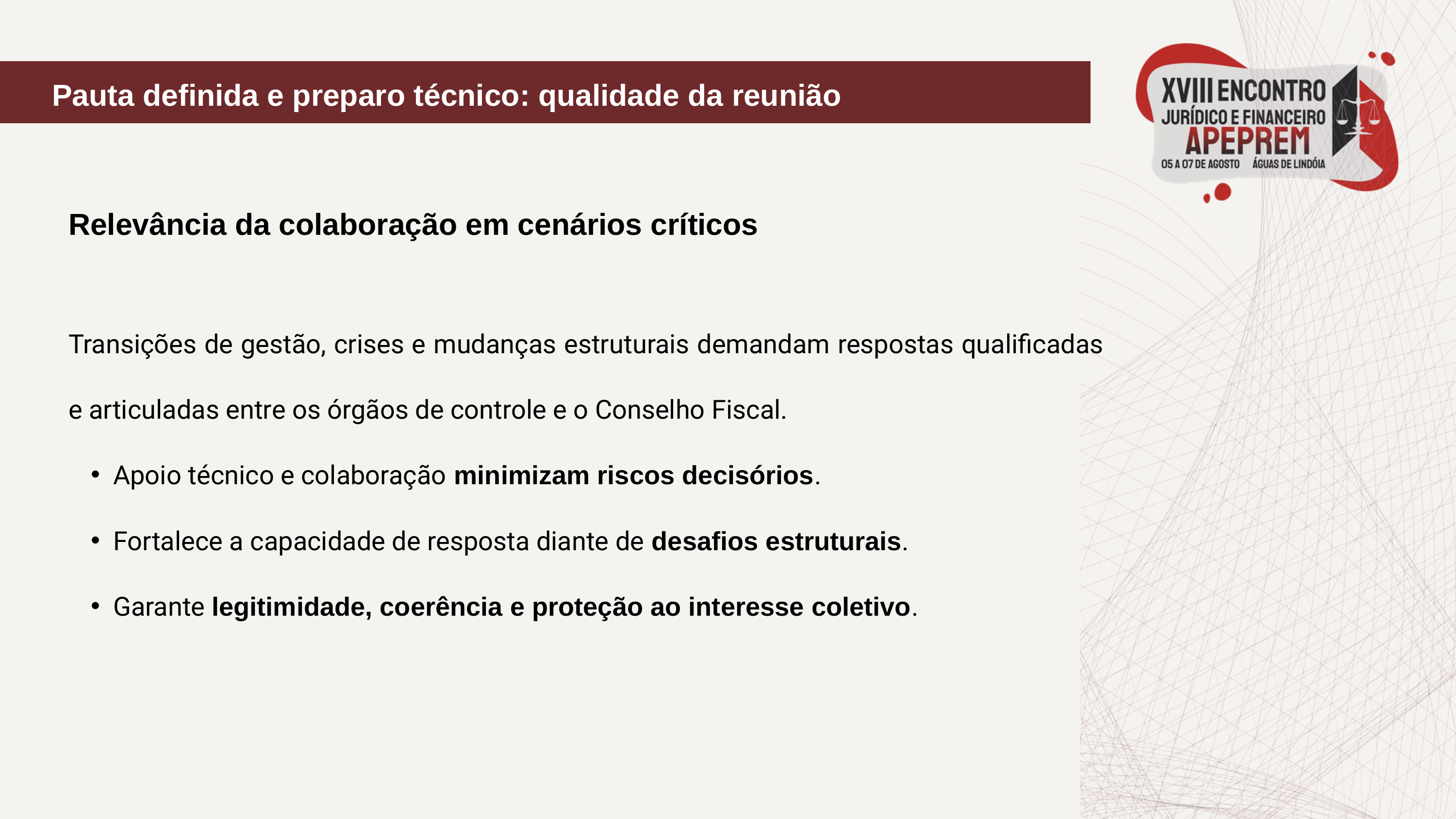

Pauta definida e preparo técnico: qualidade da reunião
Relevância da colaboração em cenários críticos
Transições de gestão, crises e mudanças estruturais demandam respostas qualificadas e articuladas entre os órgãos de controle e o Conselho Fiscal.
Apoio técnico e colaboração minimizam riscos decisórios.
Fortalece a capacidade de resposta diante de desafios estruturais.
Garante legitimidade, coerência e proteção ao interesse coletivo.